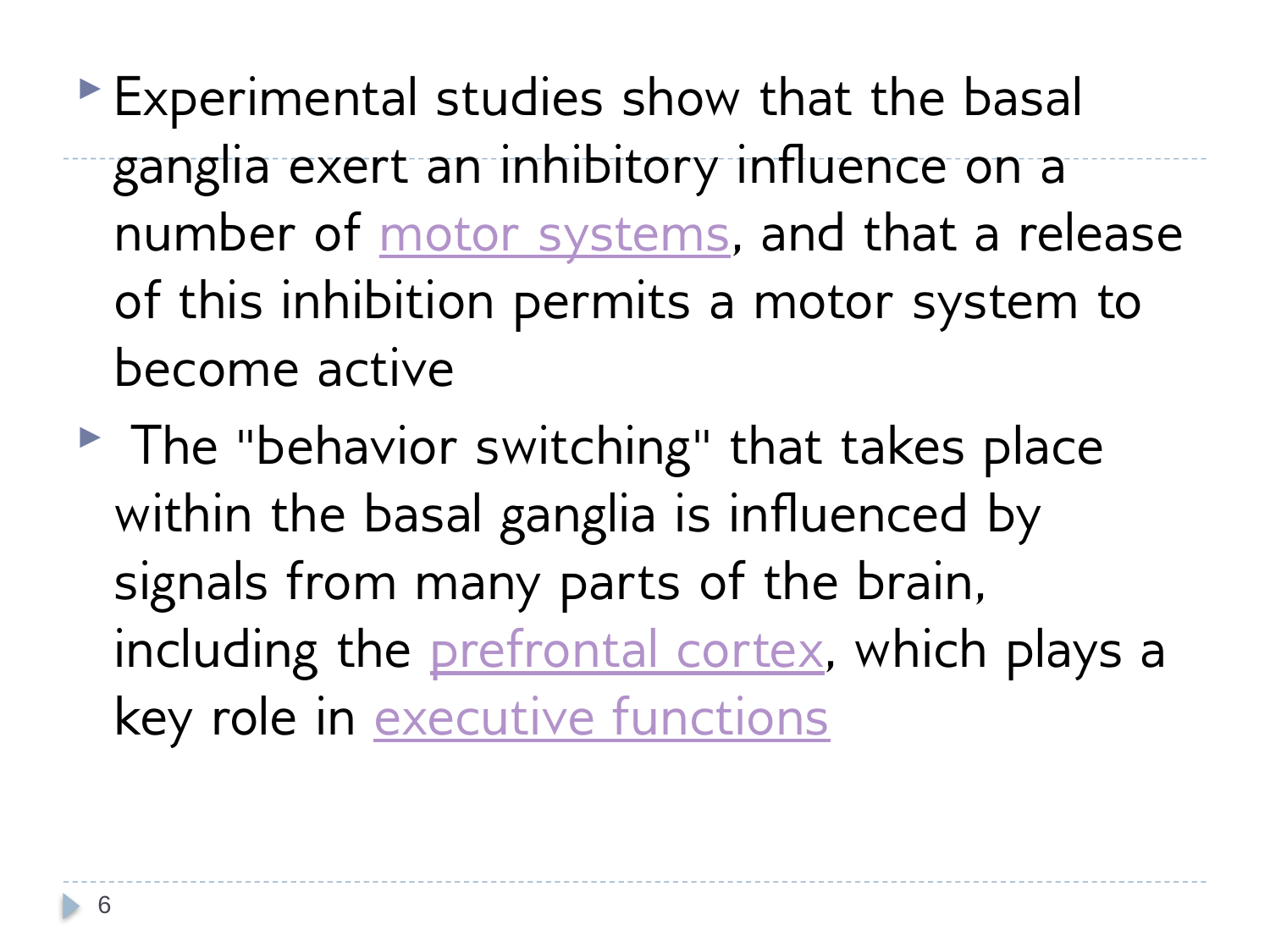

#
Experimental studies show that the basal ganglia exert an inhibitory influence on a number of motor systems, and that a release of this inhibition permits a motor system to become active
 The "behavior switching" that takes place within the basal ganglia is influenced by signals from many parts of the brain, including the prefrontal cortex, which plays a key role in executive functions

6